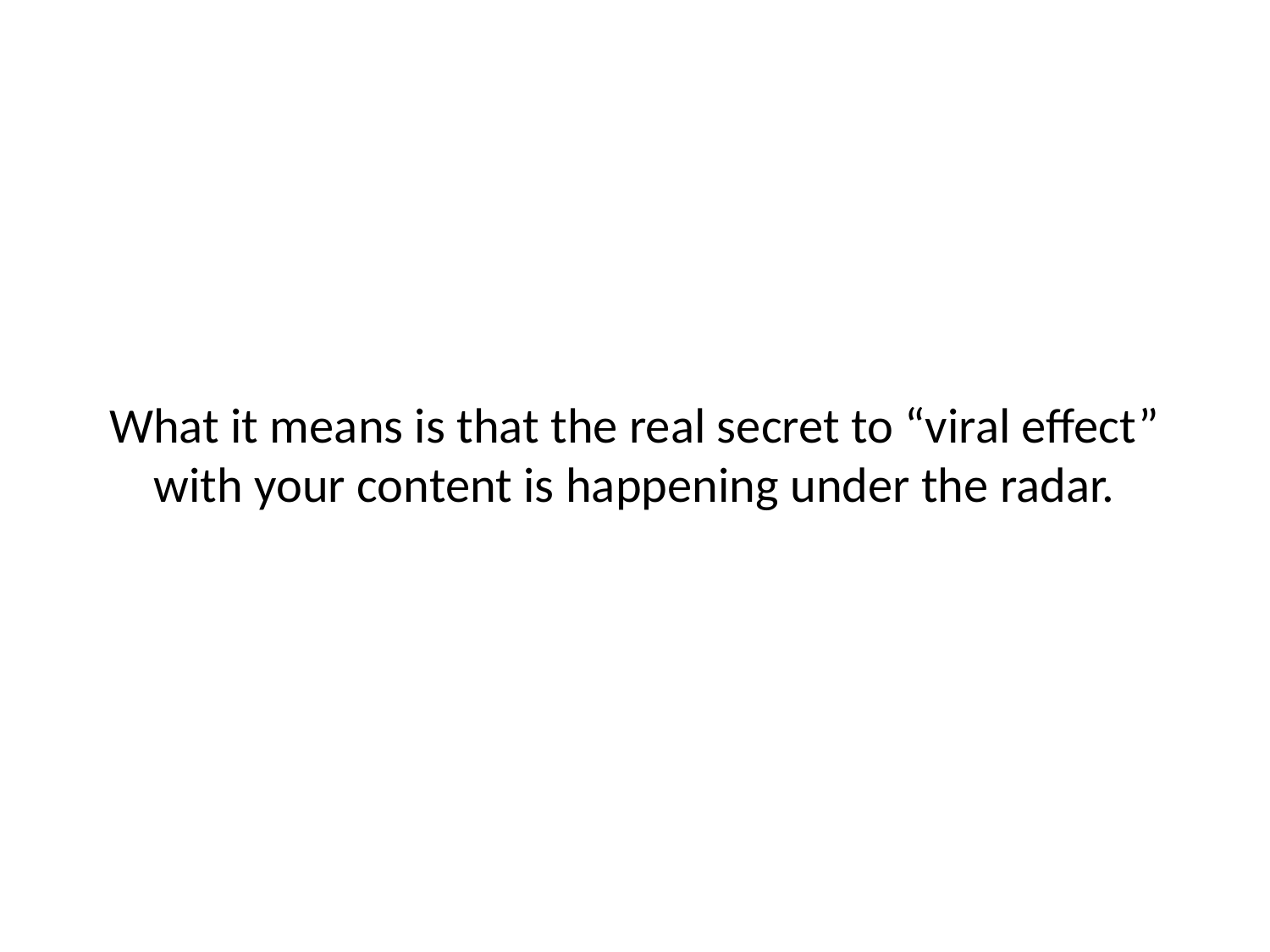

# What it means is that the real secret to “viral effect” with your content is happening under the radar.